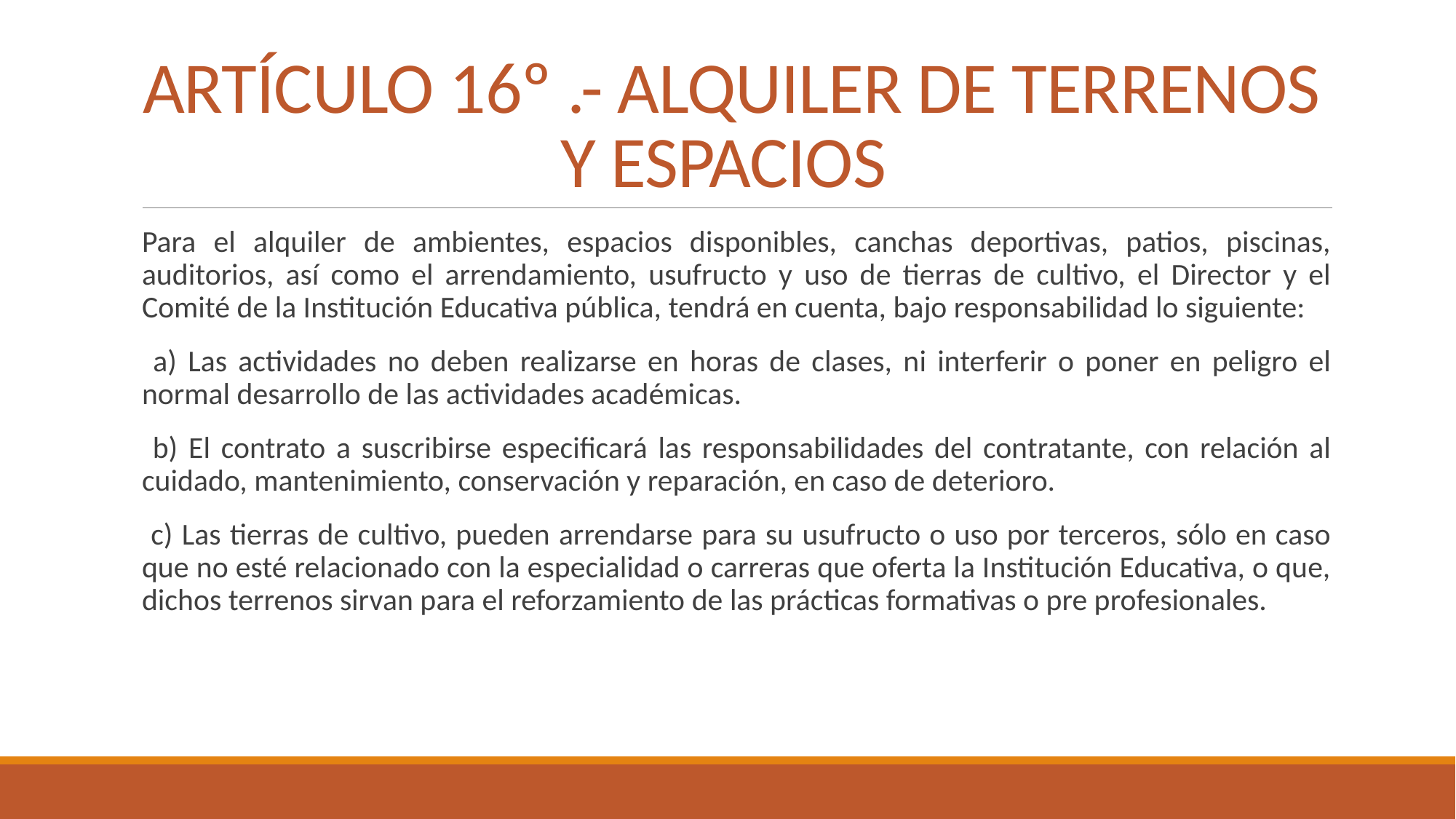

# ARTÍCULO 16º .- ALQUILER DE TERRENOS Y ESPACIOS
Para el alquiler de ambientes, espacios disponibles, canchas deportivas, patios, piscinas, auditorios, así como el arrendamiento, usufructo y uso de tierras de cultivo, el Director y el Comité de la Institución Educativa pública, tendrá en cuenta, bajo responsabilidad lo siguiente:
 a) Las actividades no deben realizarse en horas de clases, ni interferir o poner en peligro el normal desarrollo de las actividades académicas.
 b) El contrato a suscribirse especificará las responsabilidades del contratante, con relación al cuidado, mantenimiento, conservación y reparación, en caso de deterioro.
 c) Las tierras de cultivo, pueden arrendarse para su usufructo o uso por terceros, sólo en caso que no esté relacionado con la especialidad o carreras que oferta la Institución Educativa, o que, dichos terrenos sirvan para el reforzamiento de las prácticas formativas o pre profesionales.